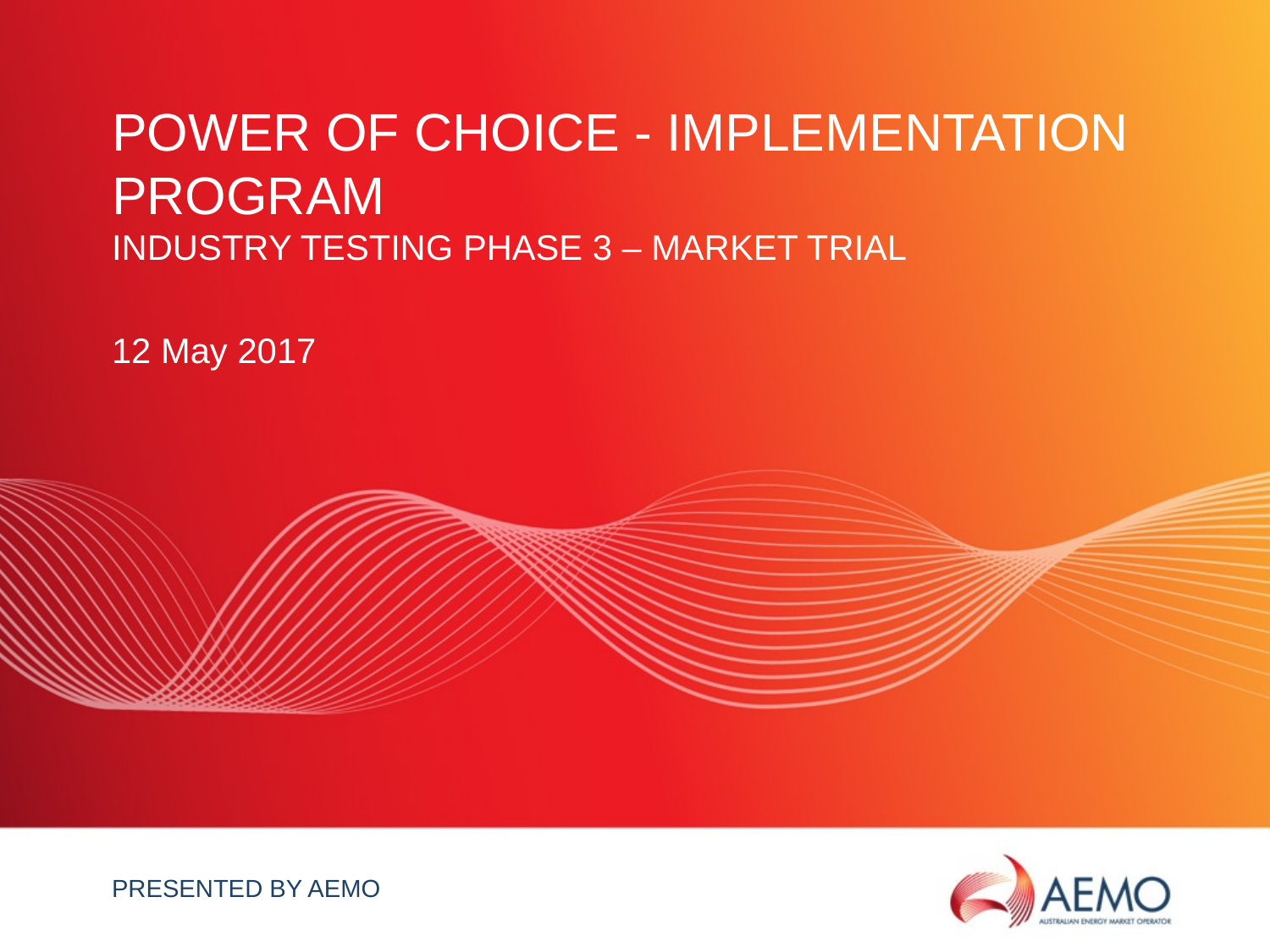

# Power of choice - Implementation Program Industry Testing Phase 3 – Market Trial
12 May 2017
Presented BY AEMO